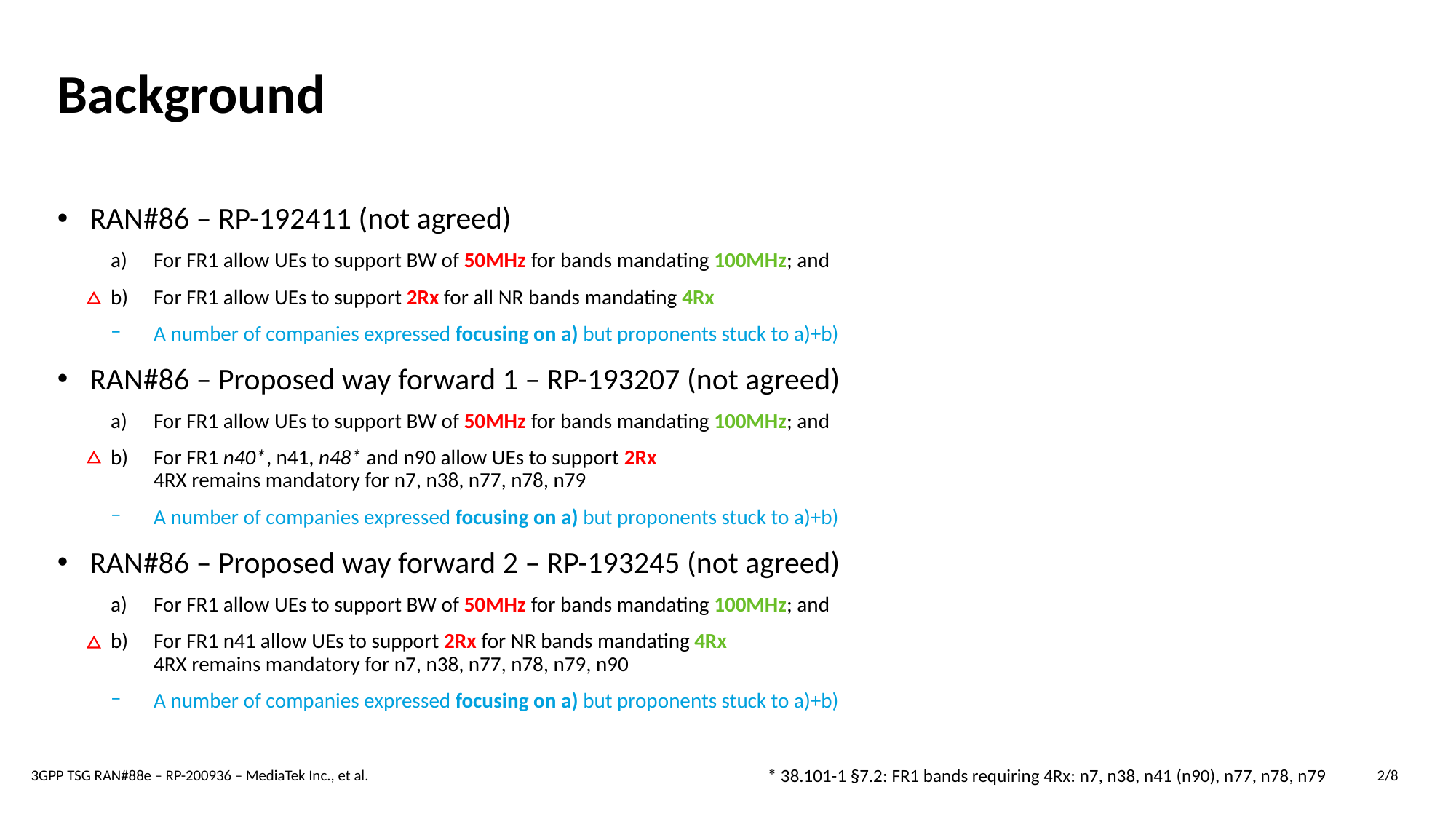

# Background
RAN#86 – RP-192411 (not agreed)
For FR1 allow UEs to support BW of 50MHz for bands mandating 100MHz; and
For FR1 allow UEs to support 2Rx for all NR bands mandating 4Rx
A number of companies expressed focusing on a) but proponents stuck to a)+b)
RAN#86 – Proposed way forward 1 – RP-193207 (not agreed)
For FR1 allow UEs to support BW of 50MHz for bands mandating 100MHz; and
For FR1 n40*, n41, n48* and n90 allow UEs to support 2Rx
4RX remains mandatory for n7, n38, n77, n78, n79
A number of companies expressed focusing on a) but proponents stuck to a)+b)
RAN#86 – Proposed way forward 2 – RP-193245 (not agreed)
For FR1 allow UEs to support BW of 50MHz for bands mandating 100MHz; and
For FR1 n41 allow UEs to support 2Rx for NR bands mandating 4Rx
4RX remains mandatory for n7, n38, n77, n78, n79, n90
A number of companies expressed focusing on a) but proponents stuck to a)+b)

* 38.101-1 §7.2: FR1 bands requiring 4Rx: n7, n38, n41 (n90), n77, n78, n79
2/8
3GPP TSG RAN#88e – RP-200936 – MediaTek Inc., et al.